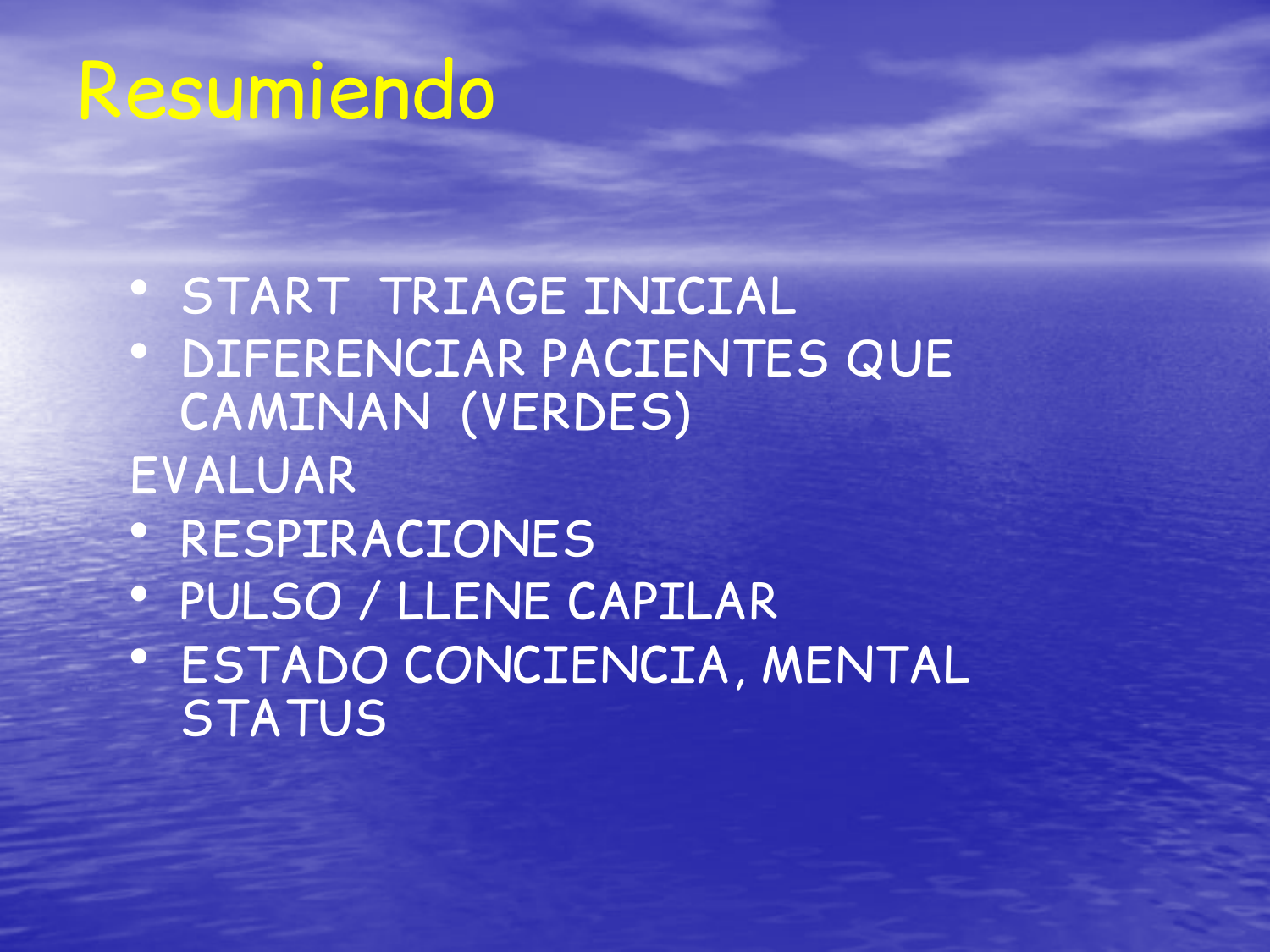

# Resumiendo
START  TRIAGE INICIAL
DIFERENCIAR PACIENTES QUE CAMINAN  (VERDES)
EVALUAR
RESPIRACIONES
PULSO / LLENE CAPILAR
ESTADO CONCIENCIA, MENTAL STATUS